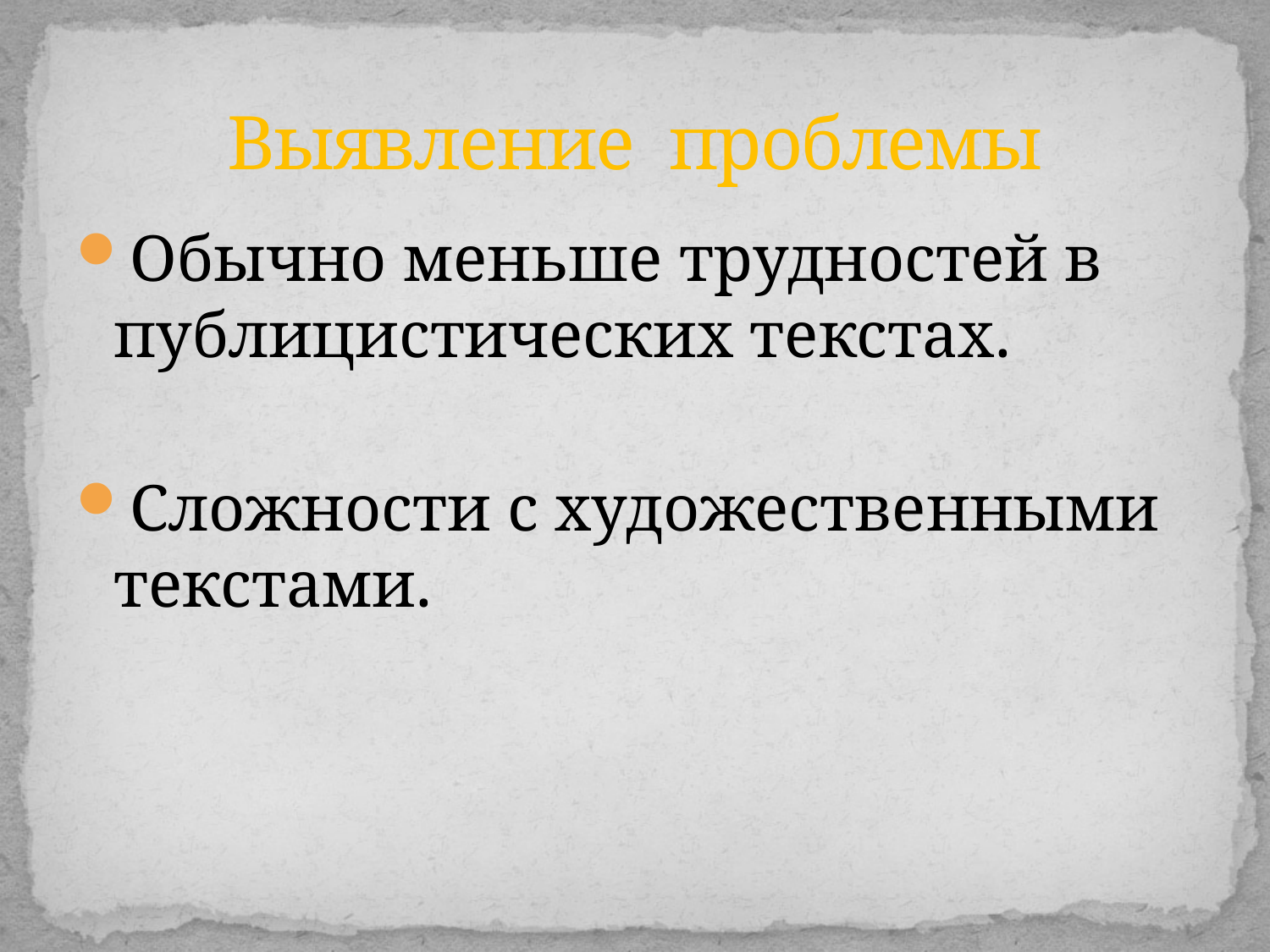

# Выявление  проблемы
Обычно меньше трудностей в публицистических текстах.

Сложности с художественными текстами.